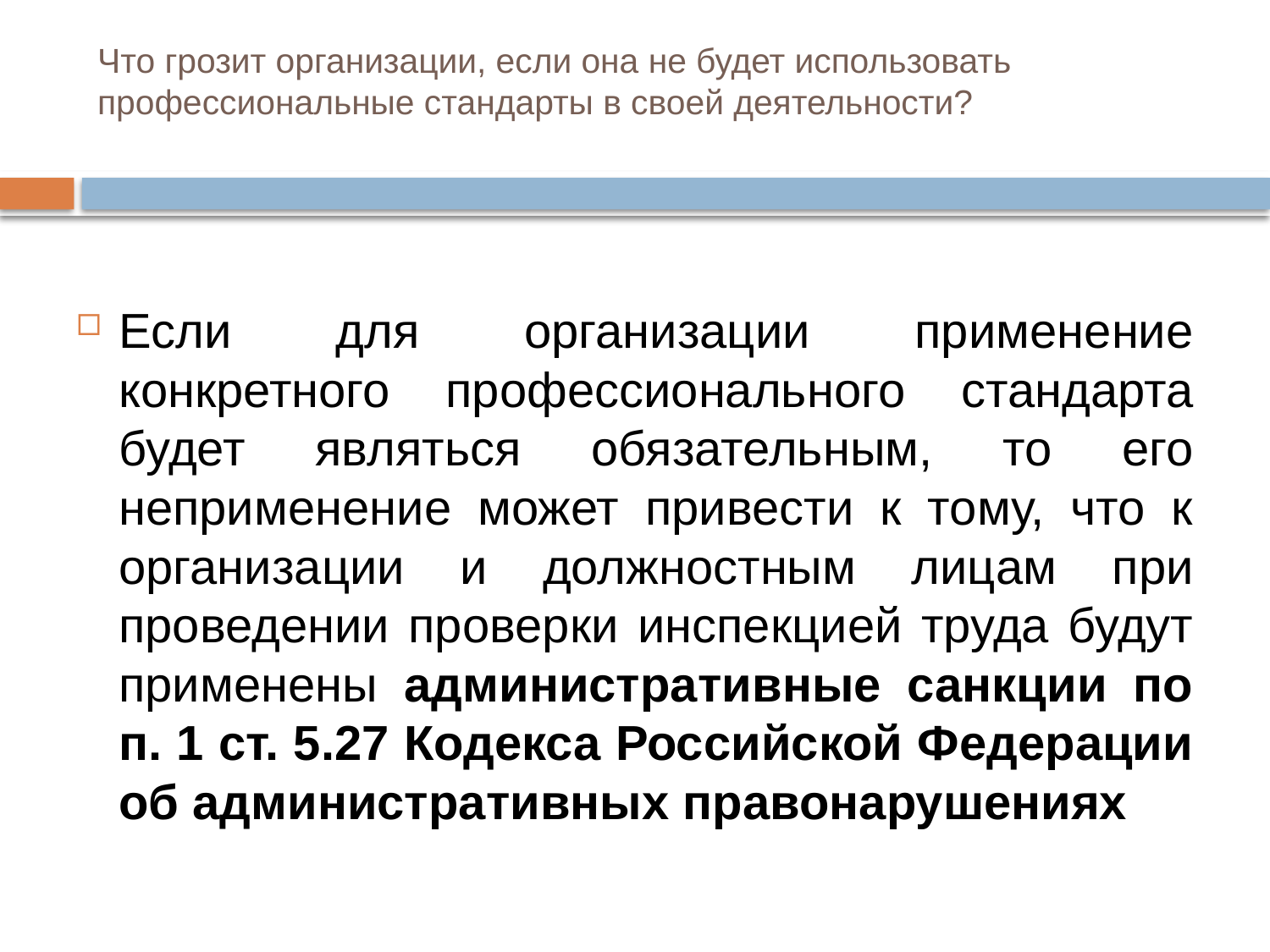

# Что грозит организации, если она не будет использовать профессиональные стандарты в своей деятельности?

Если для организации применение конкретного профессионального стандарта будет являться обязательным, то его неприменение может привести к тому, что к организации и должностным лицам при проведении проверки инспекцией труда будут применены административные санкции по п. 1 ст. 5.27 Кодекса Российской Федерации об административных правонарушениях